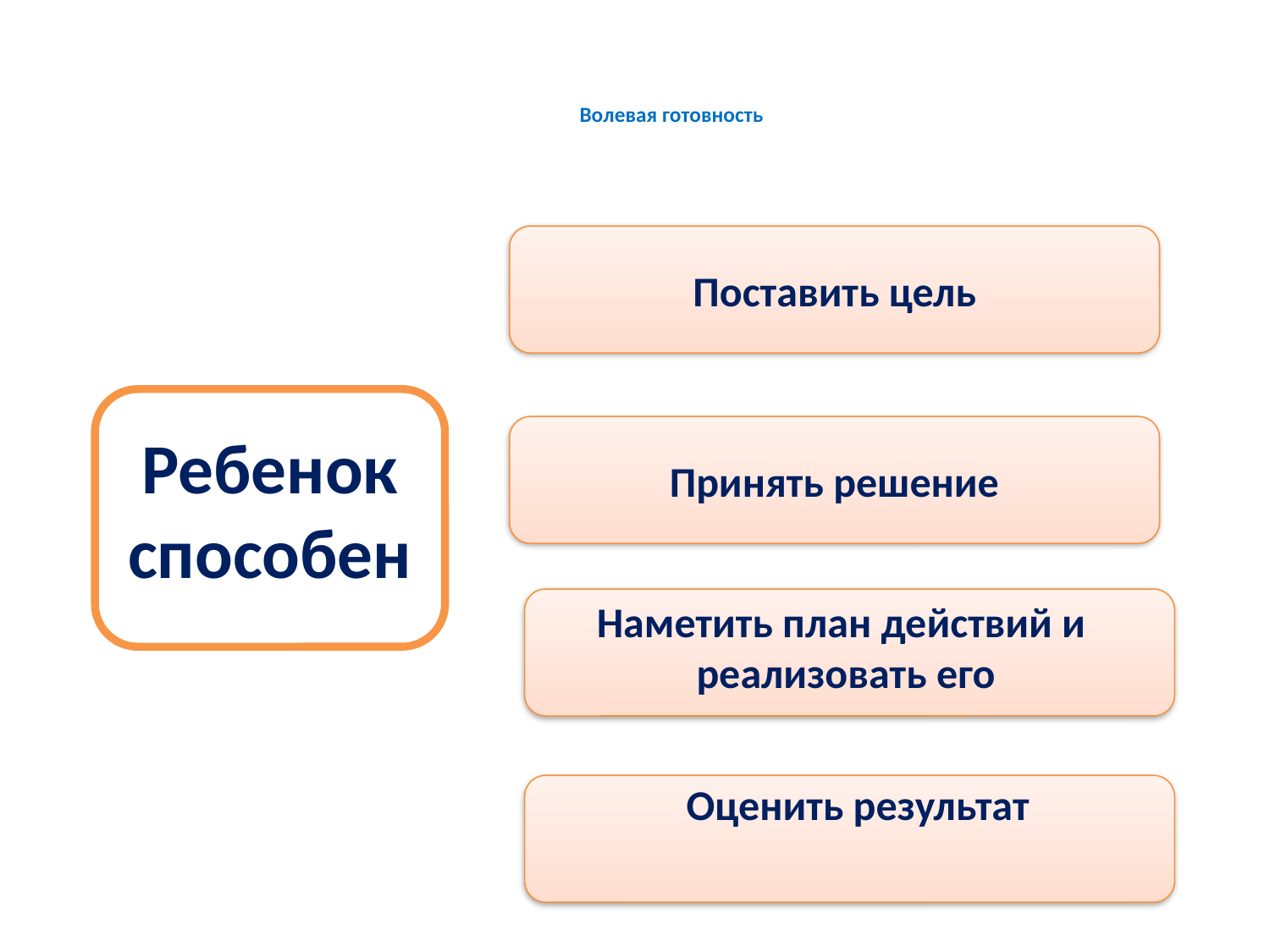

# Волевая готовность
Поставить цель

Принять решение
Ребенок способен

Наметить план действий и
реализовать его
Оценить результат